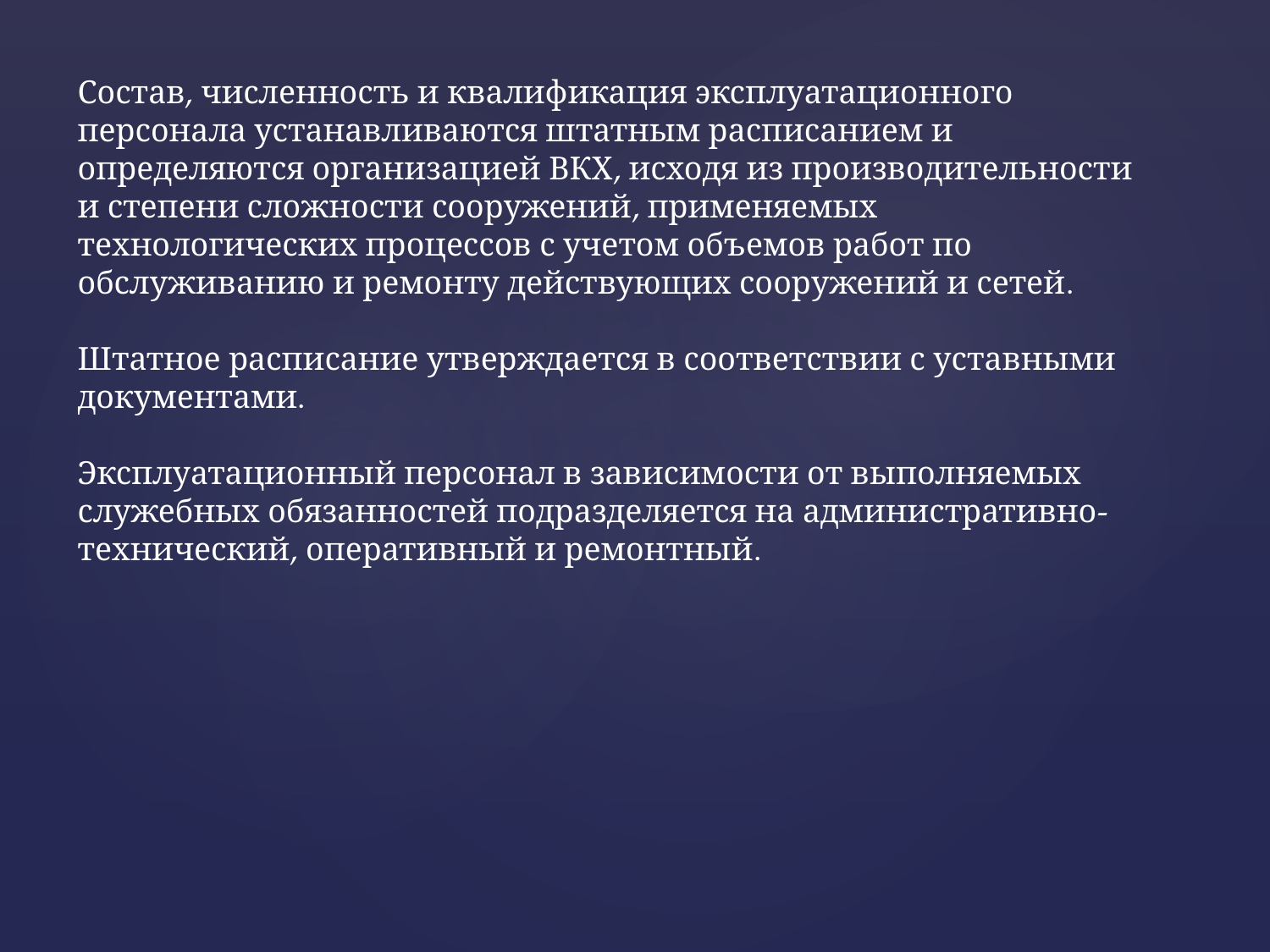

Состав, численность и квалификация эксплуатационного персонала устанавливаются штатным расписанием и определяются организацией ВКХ, исходя из производительности и степени сложности сооружений, применяемых технологических процессов с учетом объемов работ по обслуживанию и ремонту действующих сооружений и сетей.

Штатное расписание утверждается в соответствии с уставными документами.

Эксплуатационный персонал в зависимости от выполняемых служебных обязанностей подразделяется на административно-технический, оперативный и ремонтный.